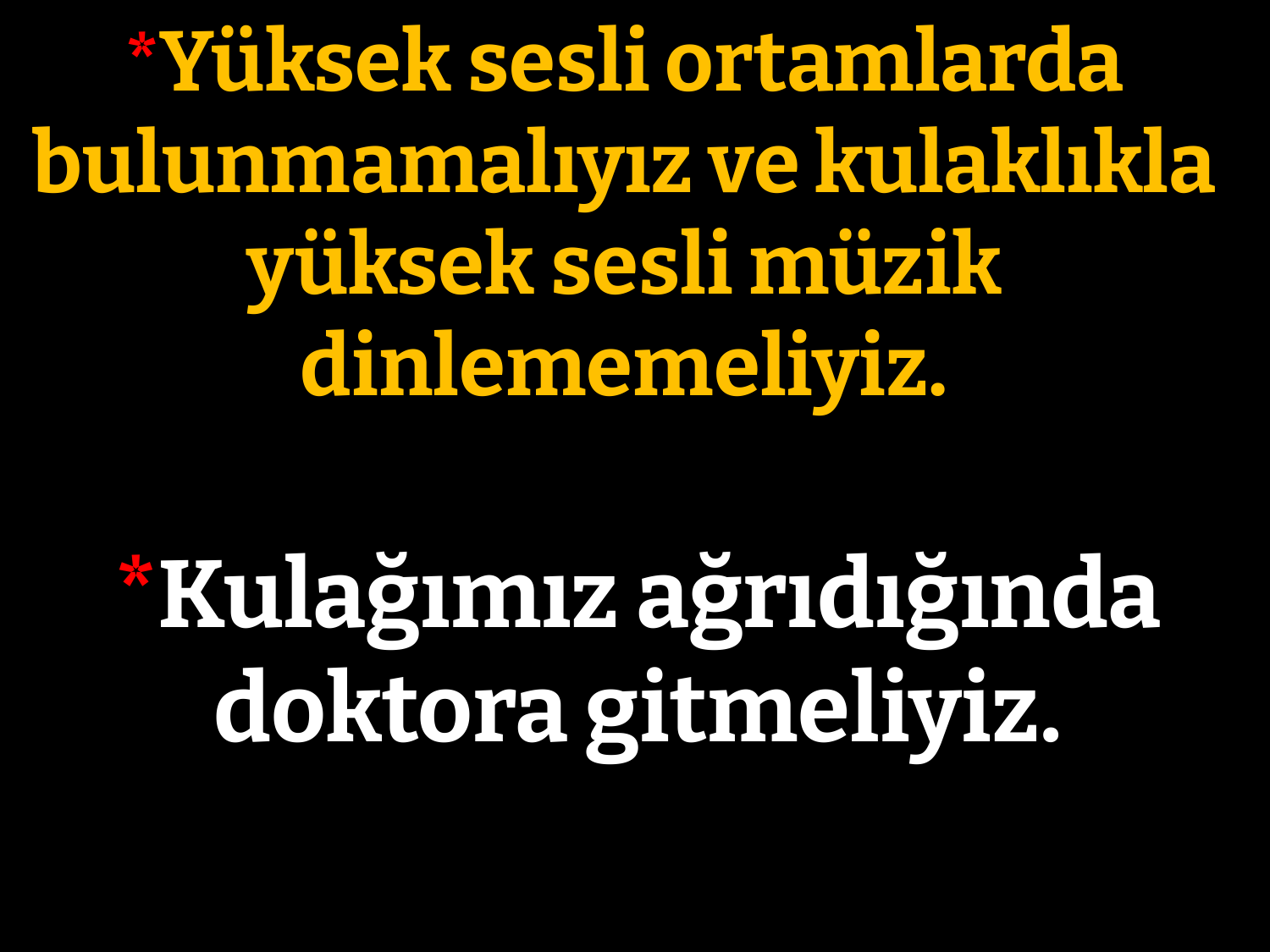

*Yüksek sesli ortamlarda bulunmamalıyız ve kulaklıkla yüksek sesli müzik dinlememeliyiz.
*Kulağımız ağrıdığında doktora gitmeliyiz.